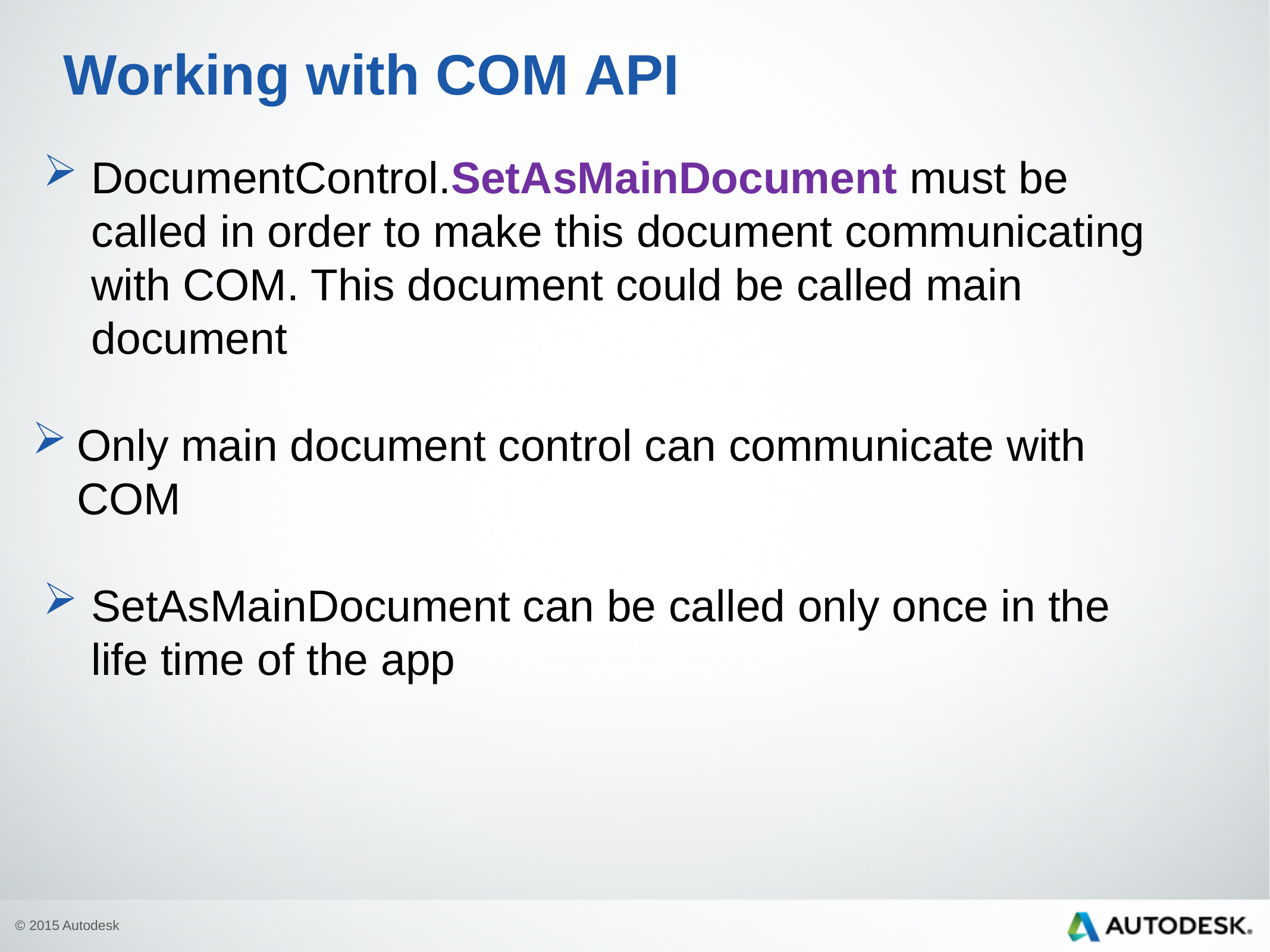

# Working with COM API
DocumentControl.SetAsMainDocument must be called in order to make this document communicating with COM. This document could be called main document

Only main document control can communicate with COM

SetAsMainDocument can be called only once in the life time of the app